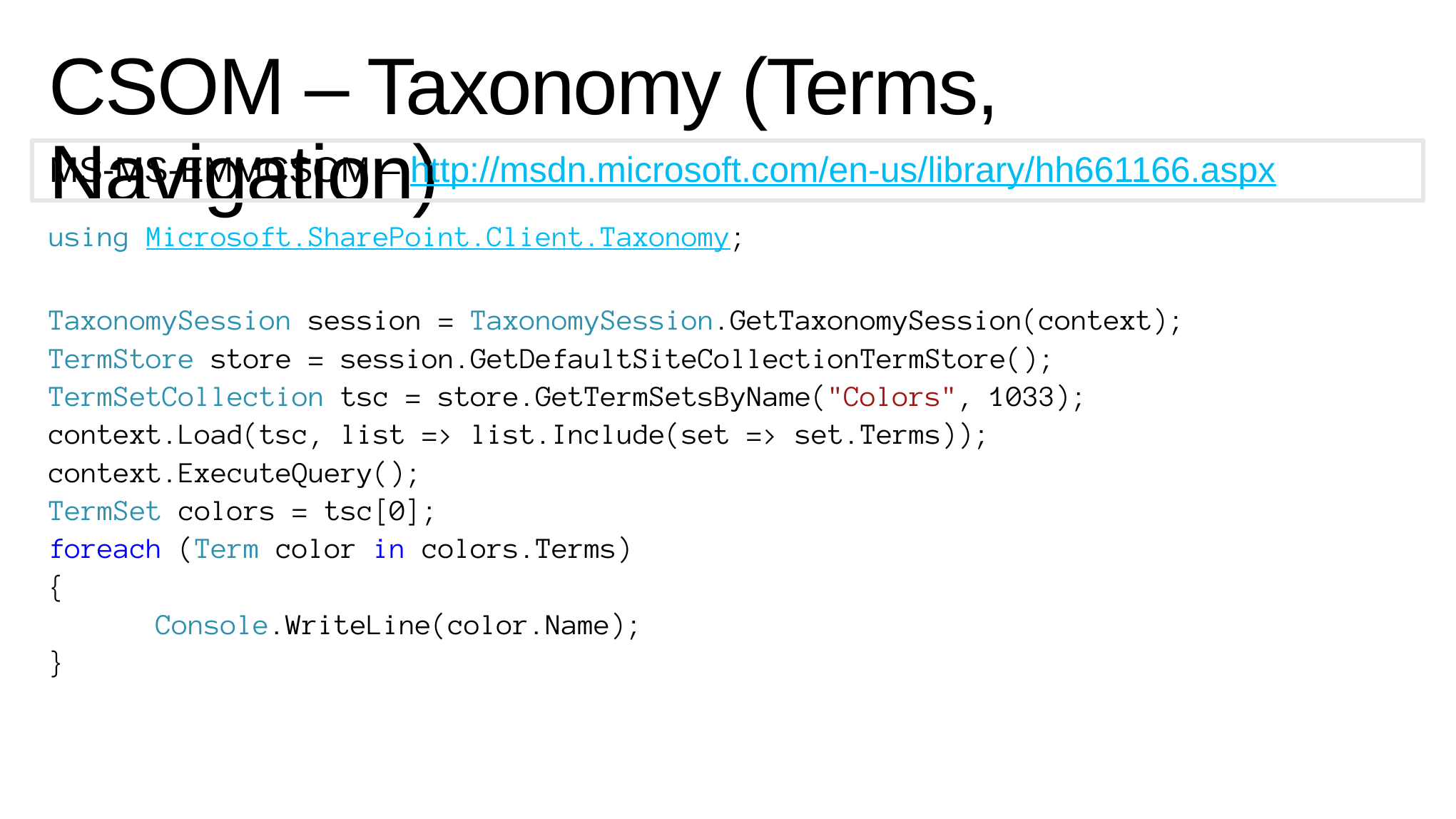

# CSOM – Taxonomy (Terms, Navigation)
MS-MS-EMMCSOM – http://msdn.microsoft.com/en-us/library/hh661166.aspx
using Microsoft.SharePoint.Client.Taxonomy;

TaxonomySession session = TaxonomySession.GetTaxonomySession(context);
TermStore store = session.GetDefaultSiteCollectionTermStore();
TermSetCollection tsc = store.GetTermSetsByName("Colors", 1033);
context.Load(tsc, list => list.Include(set => set.Terms));
context.ExecuteQuery();
TermSet colors = tsc[0];
foreach (Term color in colors.Terms)
{
	Console.WriteLine(color.Name);
}